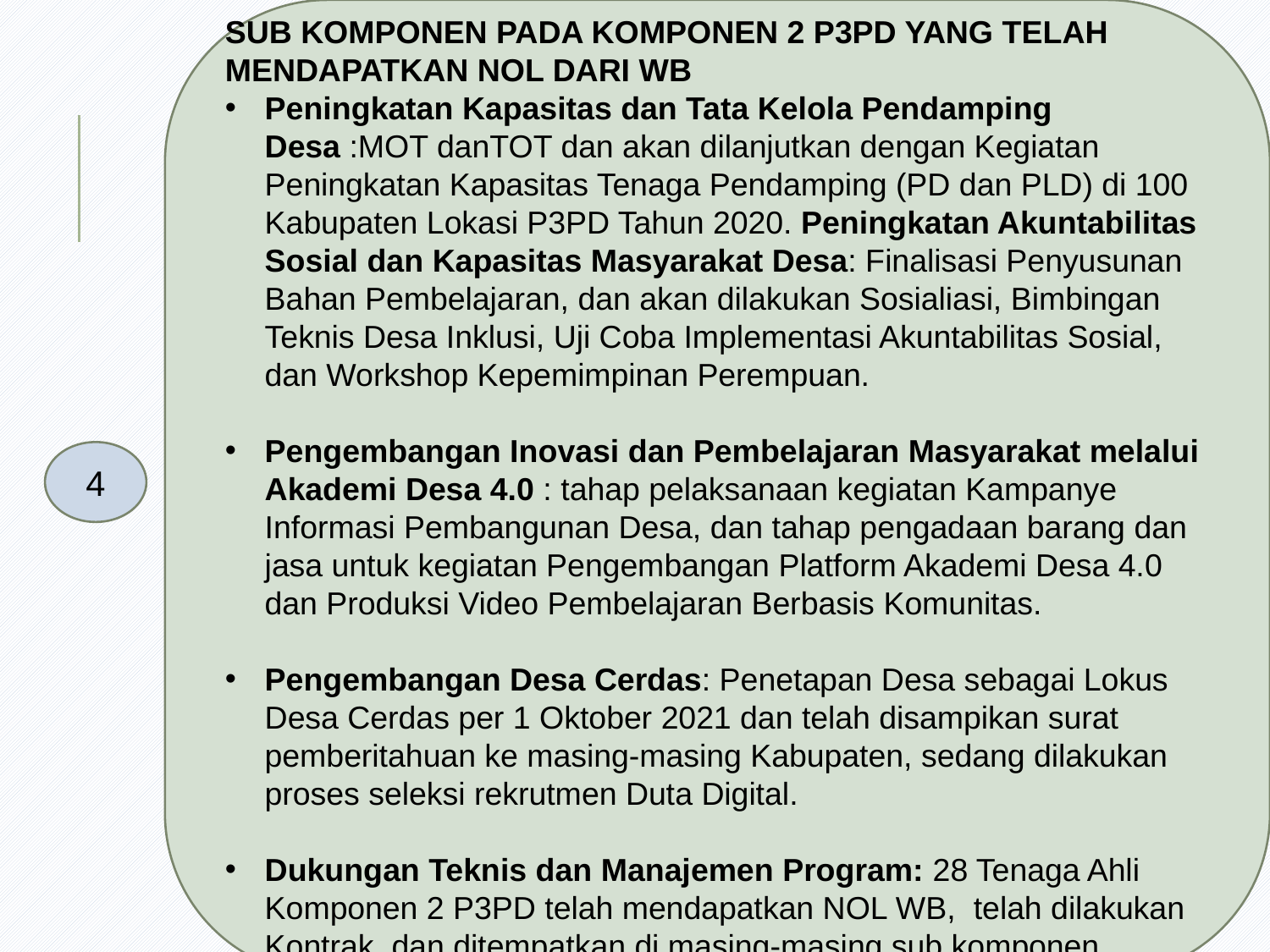

SUB KOMPONEN PADA KOMPONEN 2 P3PD YANG TELAH MENDAPATKAN NOL DARI WB
Peningkatan Kapasitas dan Tata Kelola Pendamping Desa :MOT danTOT dan akan dilanjutkan dengan Kegiatan Peningkatan Kapasitas Tenaga Pendamping (PD dan PLD) di 100 Kabupaten Lokasi P3PD Tahun 2020. Peningkatan Akuntabilitas Sosial dan Kapasitas Masyarakat Desa: Finalisasi Penyusunan Bahan Pembelajaran, dan akan dilakukan Sosialiasi, Bimbingan Teknis Desa Inklusi, Uji Coba Implementasi Akuntabilitas Sosial, dan Workshop Kepemimpinan Perempuan.

Pengembangan Inovasi dan Pembelajaran Masyarakat melalui Akademi Desa 4.0 : tahap pelaksanaan kegiatan Kampanye Informasi Pembangunan Desa, dan tahap pengadaan barang dan jasa untuk kegiatan Pengembangan Platform Akademi Desa 4.0 dan Produksi Video Pembelajaran Berbasis Komunitas.

Pengembangan Desa Cerdas: Penetapan Desa sebagai Lokus Desa Cerdas per 1 Oktober 2021 dan telah disampikan surat pemberitahuan ke masing-masing Kabupaten, sedang dilakukan proses seleksi rekrutmen Duta Digital.

Dukungan Teknis dan Manajemen Program: 28 Tenaga Ahli Komponen 2 P3PD telah mendapatkan NOL WB,  telah dilakukan Kontrak  dan ditempatkan di masing-masing sub komponen.
4